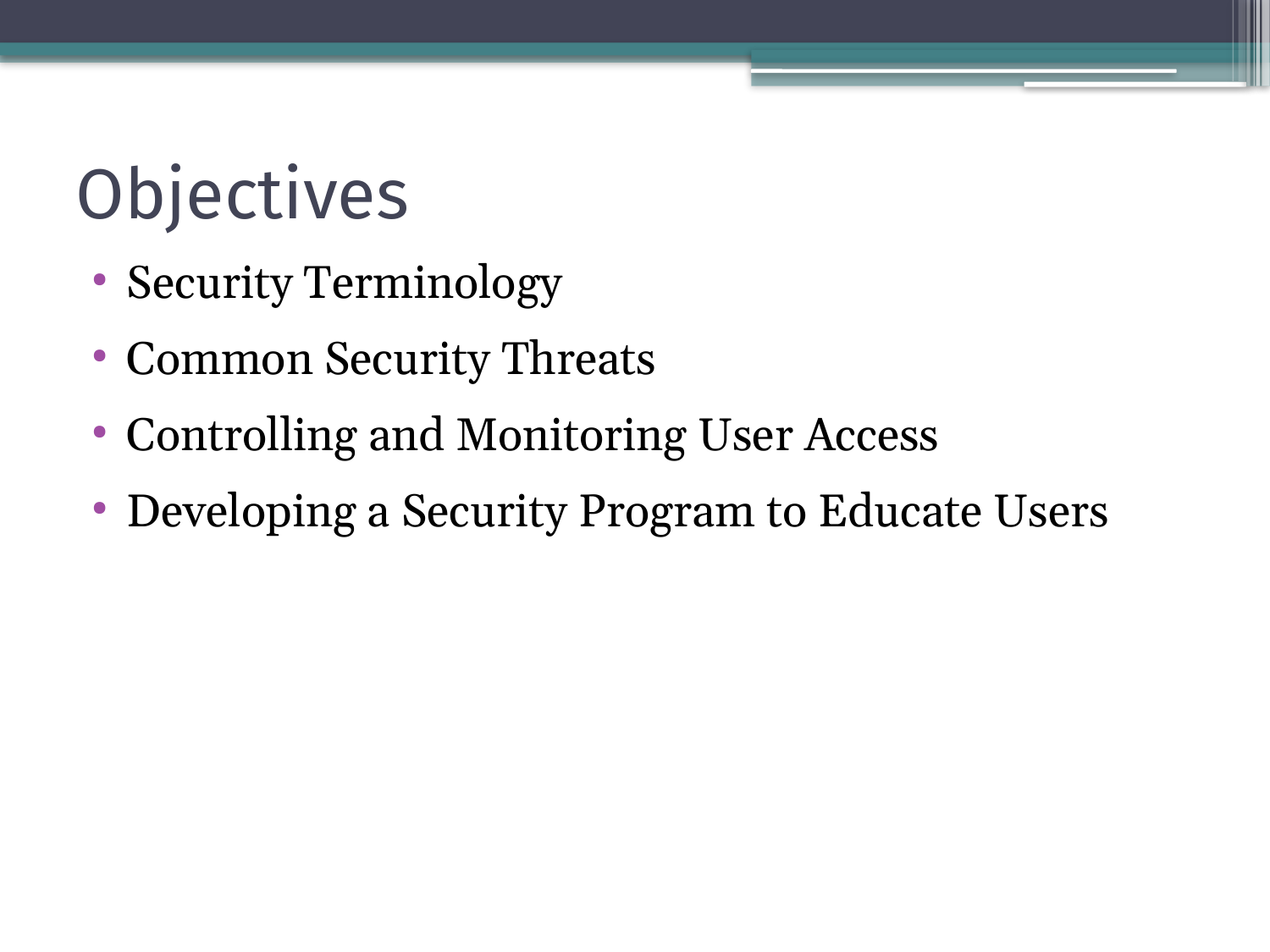

# Objectives
Security Terminology
Common Security Threats
Controlling and Monitoring User Access
Developing a Security Program to Educate Users